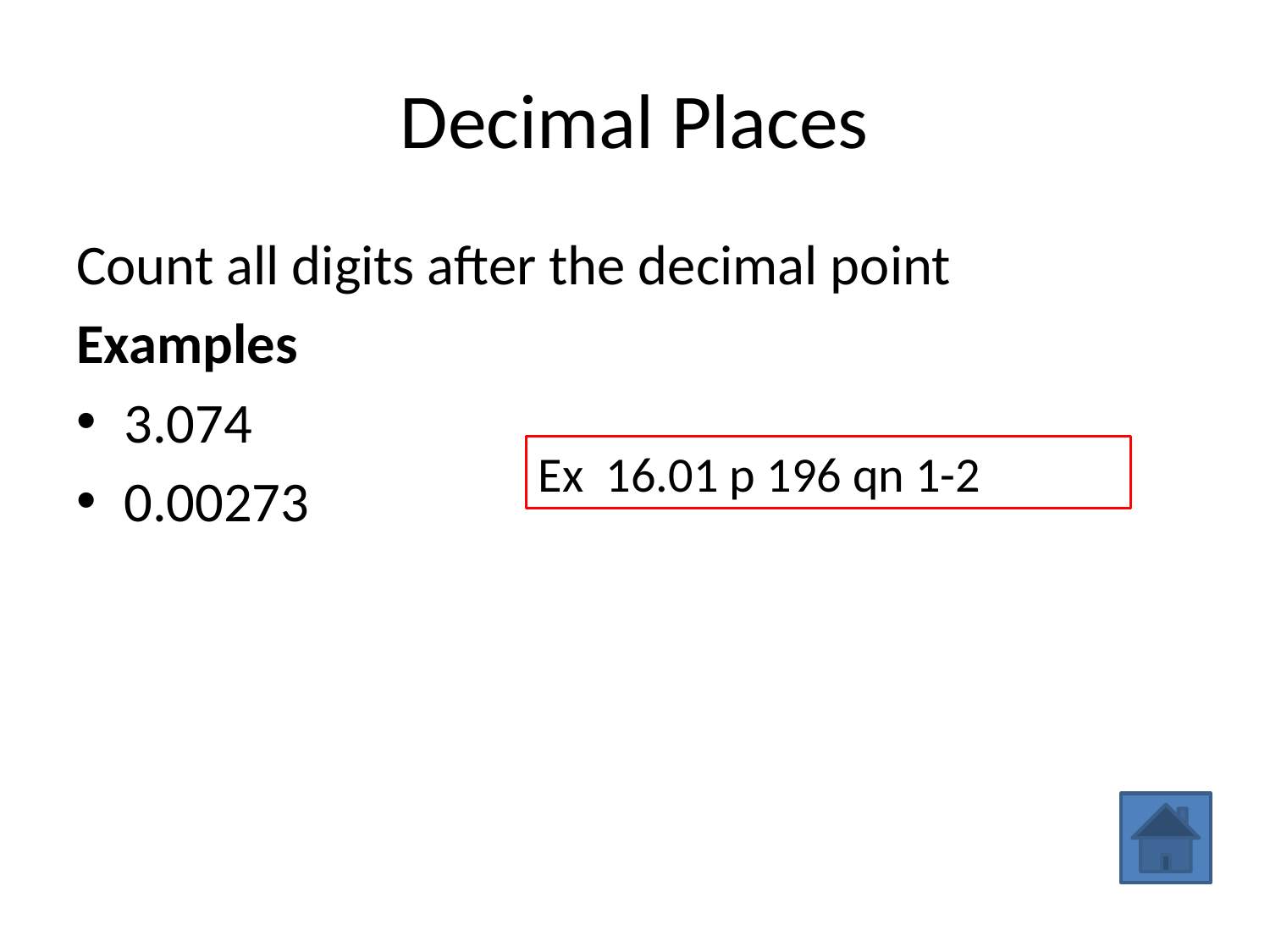

# Decimal Places
Count all digits after the decimal point
Examples
3.074    (3 dp)
0.00273    (5 dp)

Ex  16.01 p 196 qn 1-2